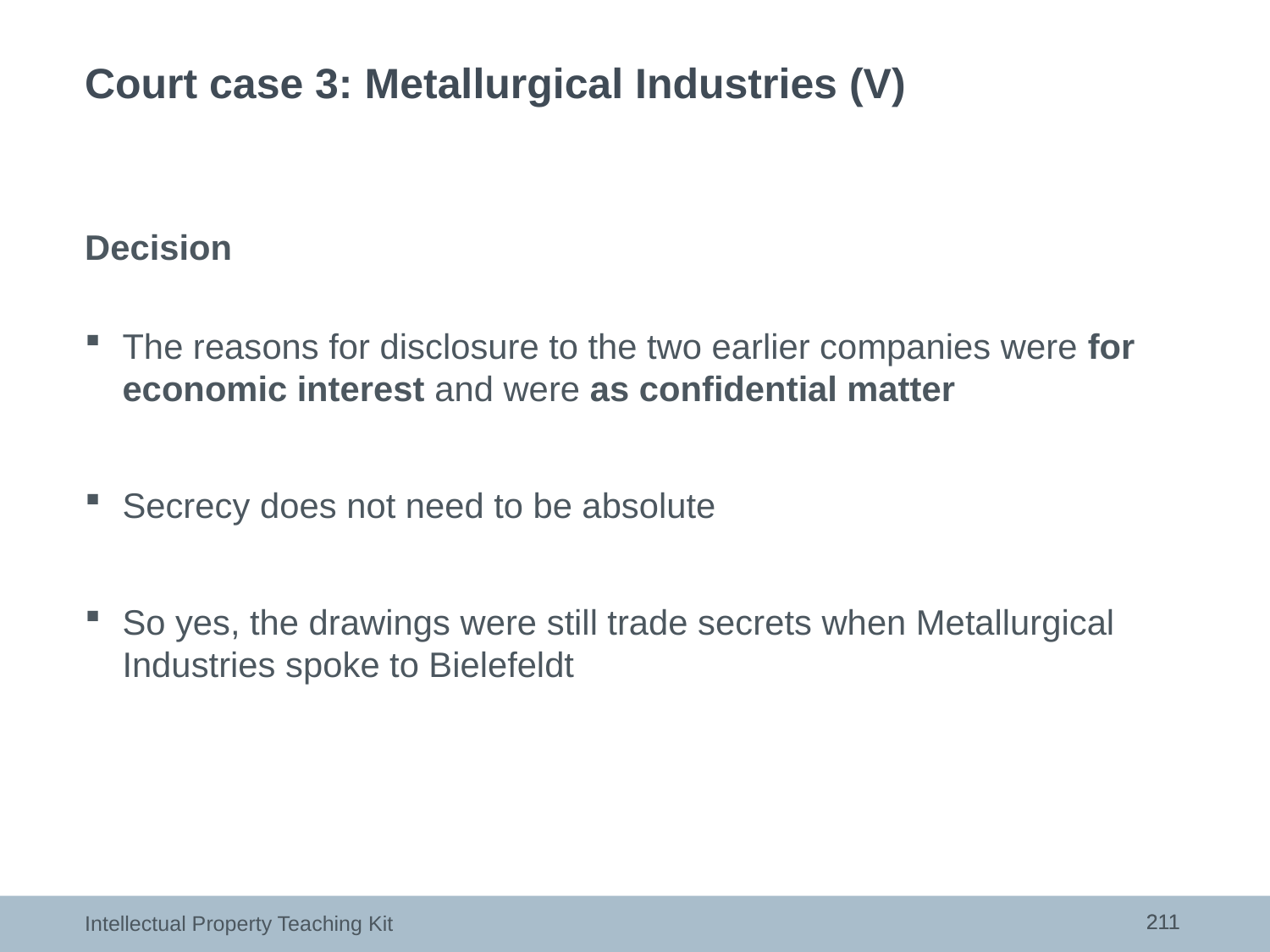

# Court case 3: Metallurgical Industries (V)
Decision

The reasons for disclosure to the two earlier companies were for economic interest and were as confidential matter

Secrecy does not need to be absolute

So yes, the drawings were still trade secrets when Metallurgical Industries spoke to Bielefeldt
211
211
Intellectual Property Teaching Kit